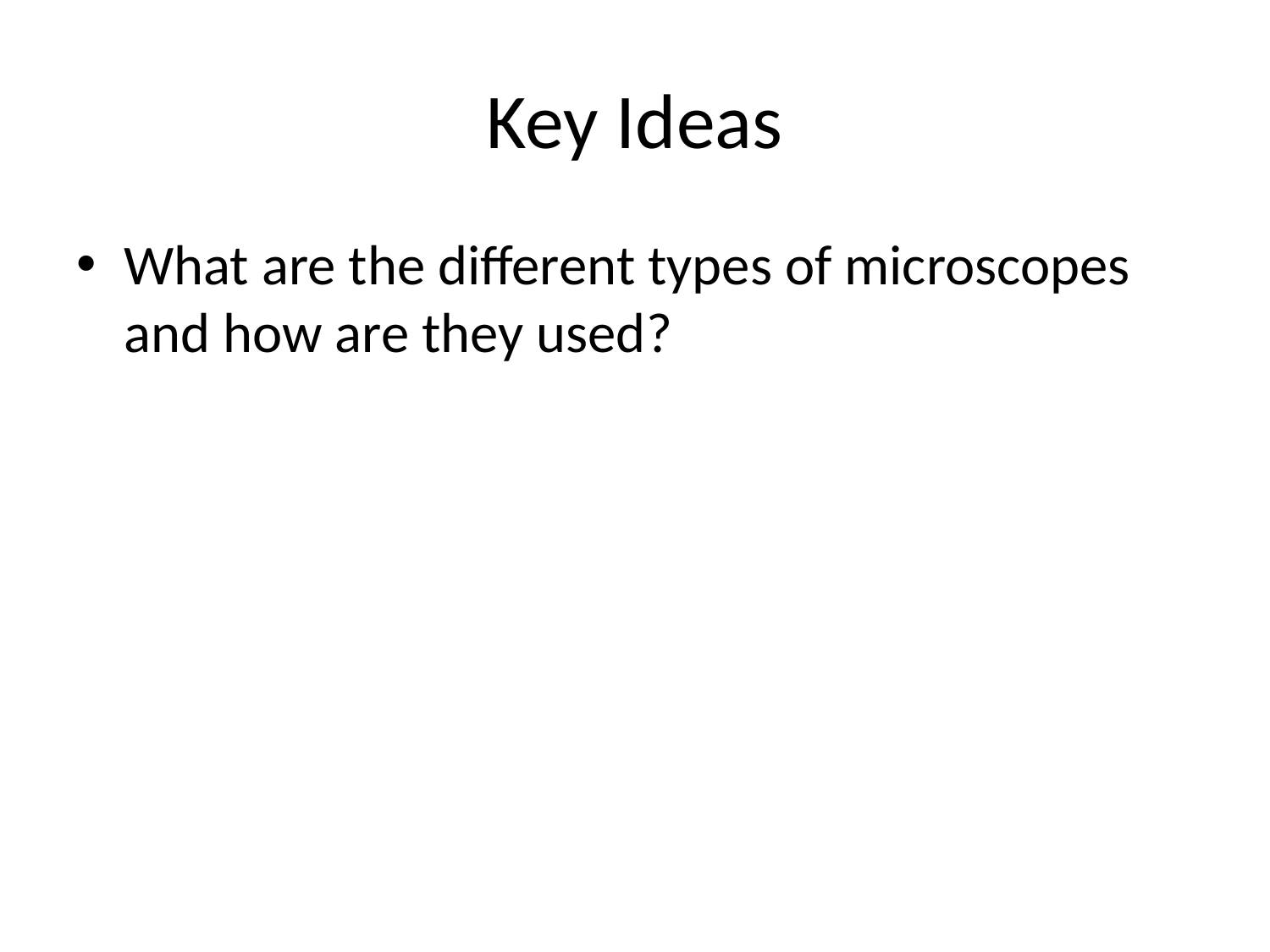

# Key Ideas
What are the different types of microscopes and how are they used?